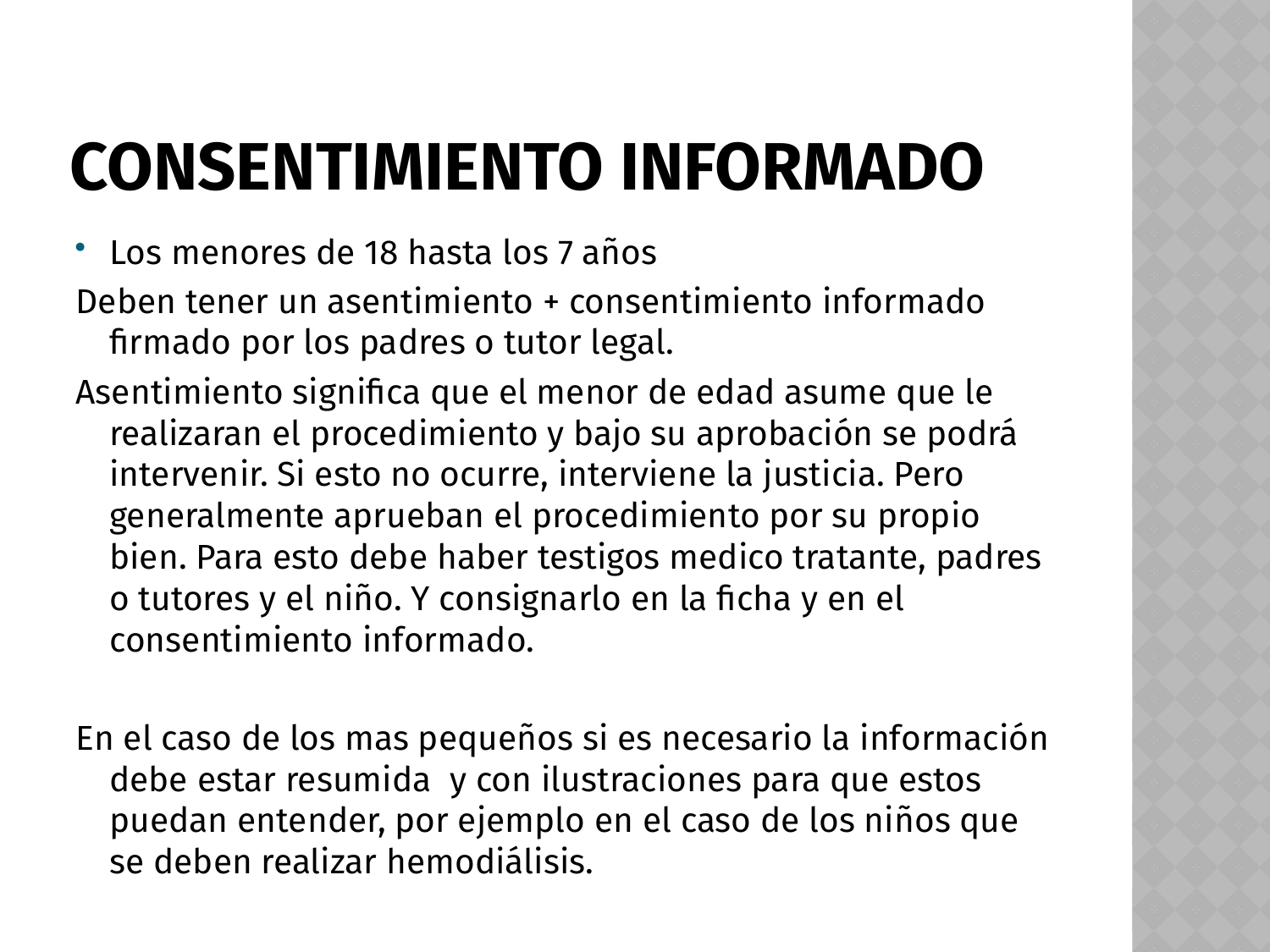

# Consentimiento informado
Los menores de 18 hasta los 7 años
Deben tener un asentimiento + consentimiento informado firmado por los padres o tutor legal.
Asentimiento significa que el menor de edad asume que le realizaran el procedimiento y bajo su aprobación se podrá intervenir. Si esto no ocurre, interviene la justicia. Pero generalmente aprueban el procedimiento por su propio bien. Para esto debe haber testigos medico tratante, padres o tutores y el niño. Y consignarlo en la ficha y en el consentimiento informado.

En el caso de los mas pequeños si es necesario la información debe estar resumida  y con ilustraciones para que estos puedan entender, por ejemplo en el caso de los niños que se deben realizar hemodiálisis.